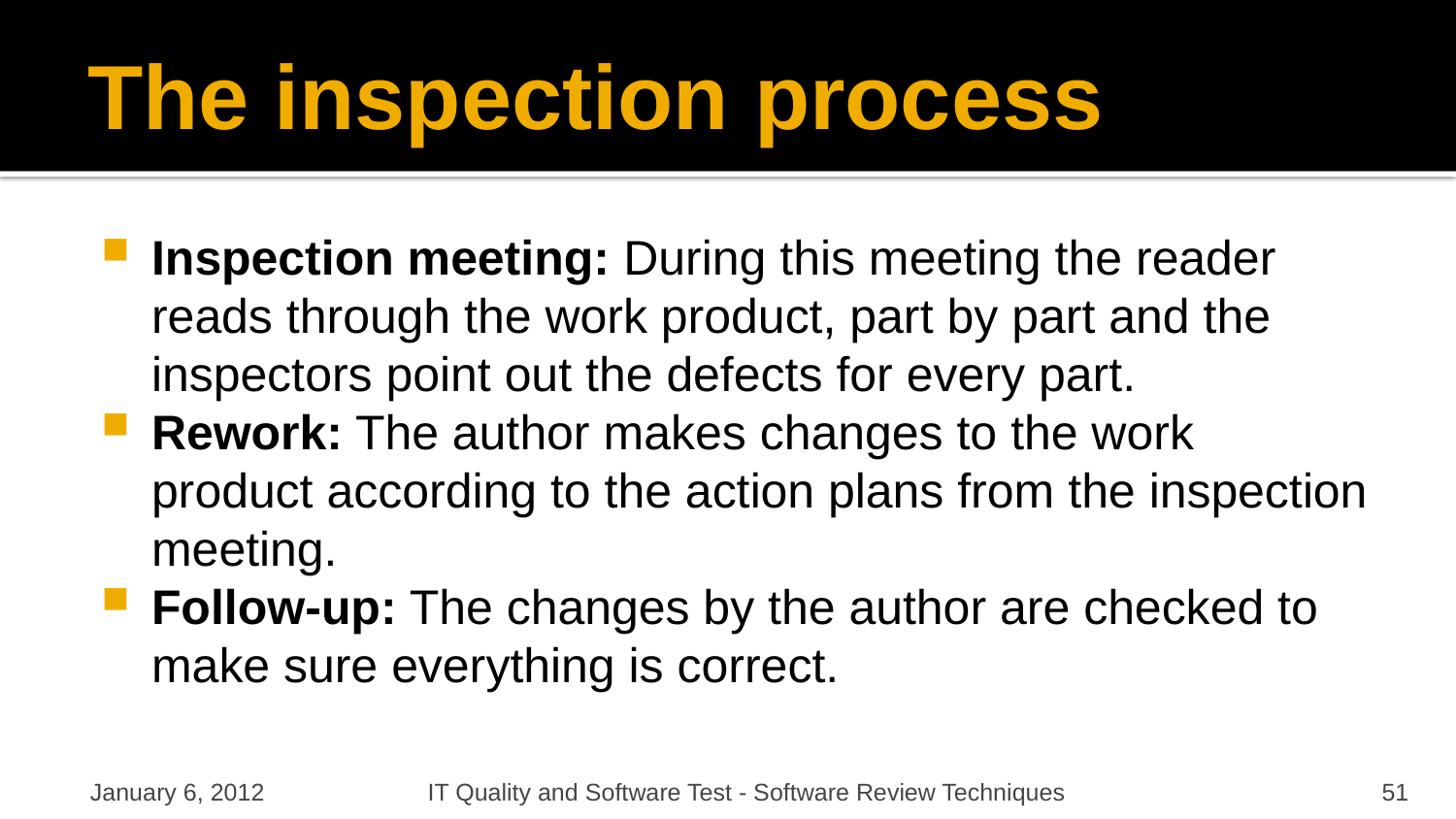

# The inspection process
Inspection meeting: During this meeting the reader reads through the work product, part by part and the inspectors point out the defects for every part.
Rework: The author makes changes to the work product according to the action plans from the inspection meeting.
Follow-up: The changes by the author are checked to make sure everything is correct.

January 6, 2012
IT Quality and Software Test - Software Review Techniques
51